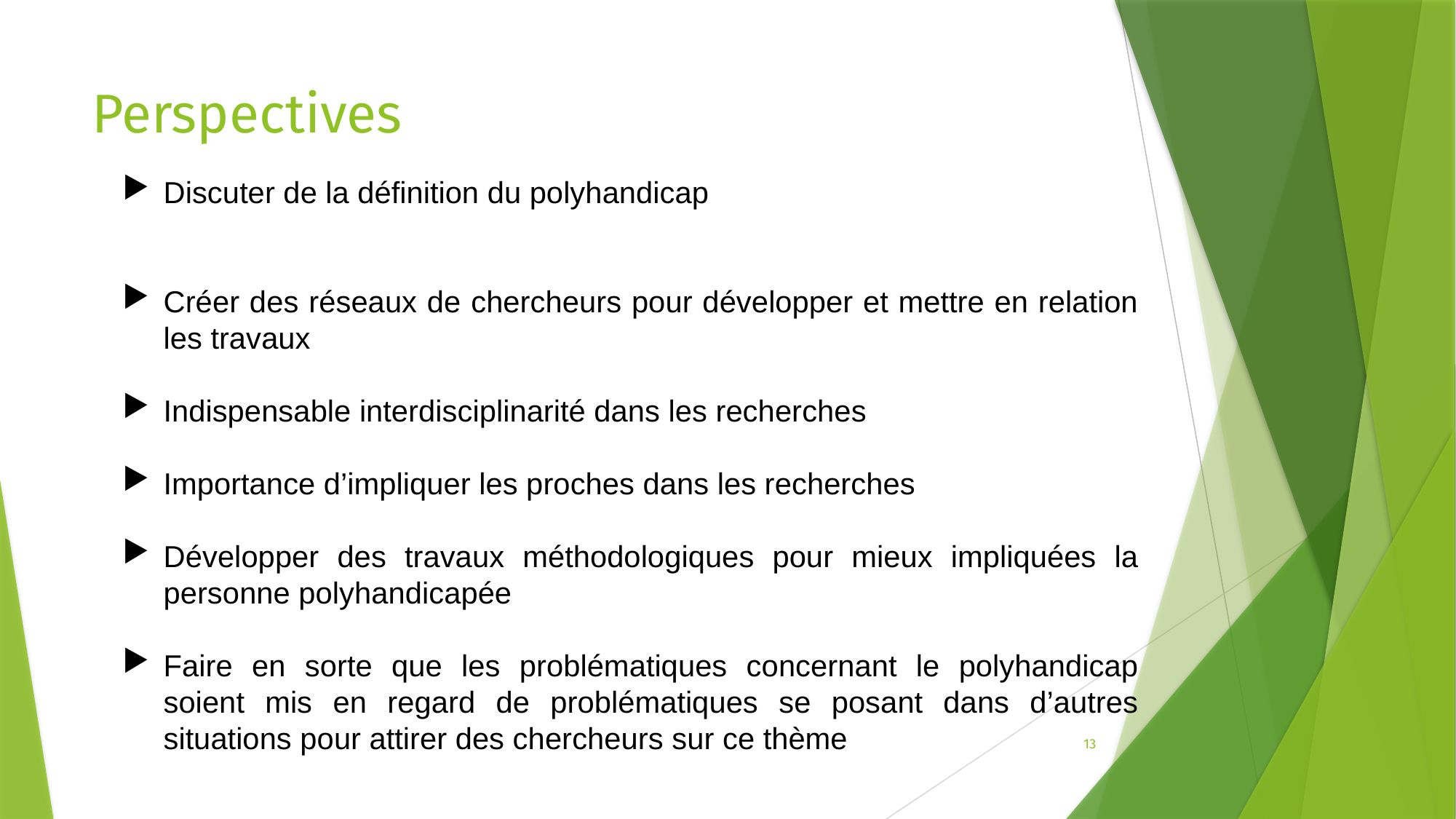

# Perspectives
Discuter de la définition du polyhandicap

Créer des réseaux de chercheurs pour développer et mettre en relation les travaux

Indispensable interdisciplinarité dans les recherches

Importance d’impliquer les proches dans les recherches

Développer des travaux méthodologiques pour mieux impliquées la personne polyhandicapée

Faire en sorte que les problématiques concernant le polyhandicap soient mis en regard de problématiques se posant dans d’autres situations pour attirer des chercheurs sur ce thème

13